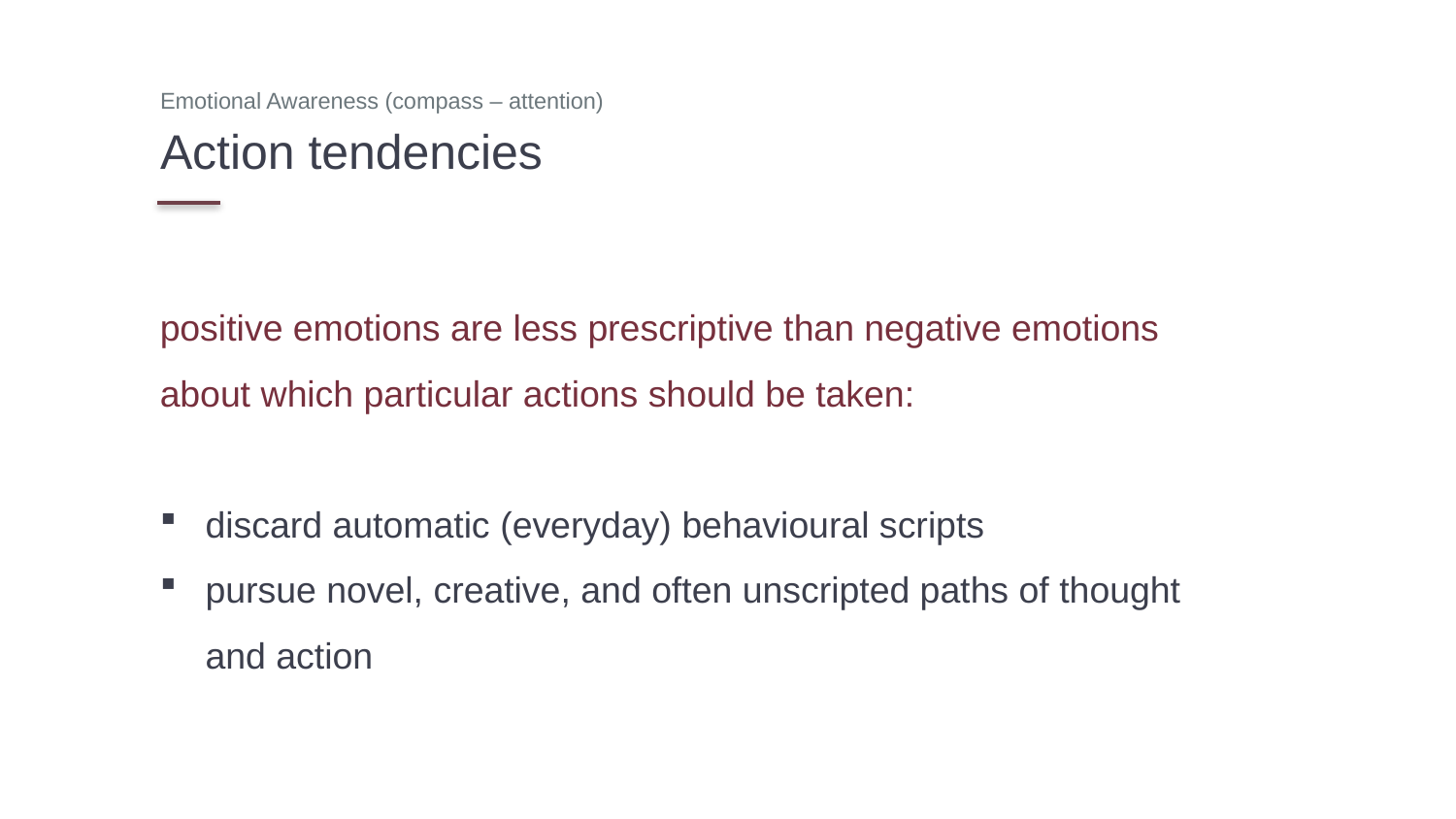

Emotional Awareness (compass – attention)
# Action tendencies
positive emotions are less prescriptive than negative emotions about which particular actions should be taken:

discard automatic (everyday) behavioural scripts
pursue novel, creative, and often unscripted paths of thought and action